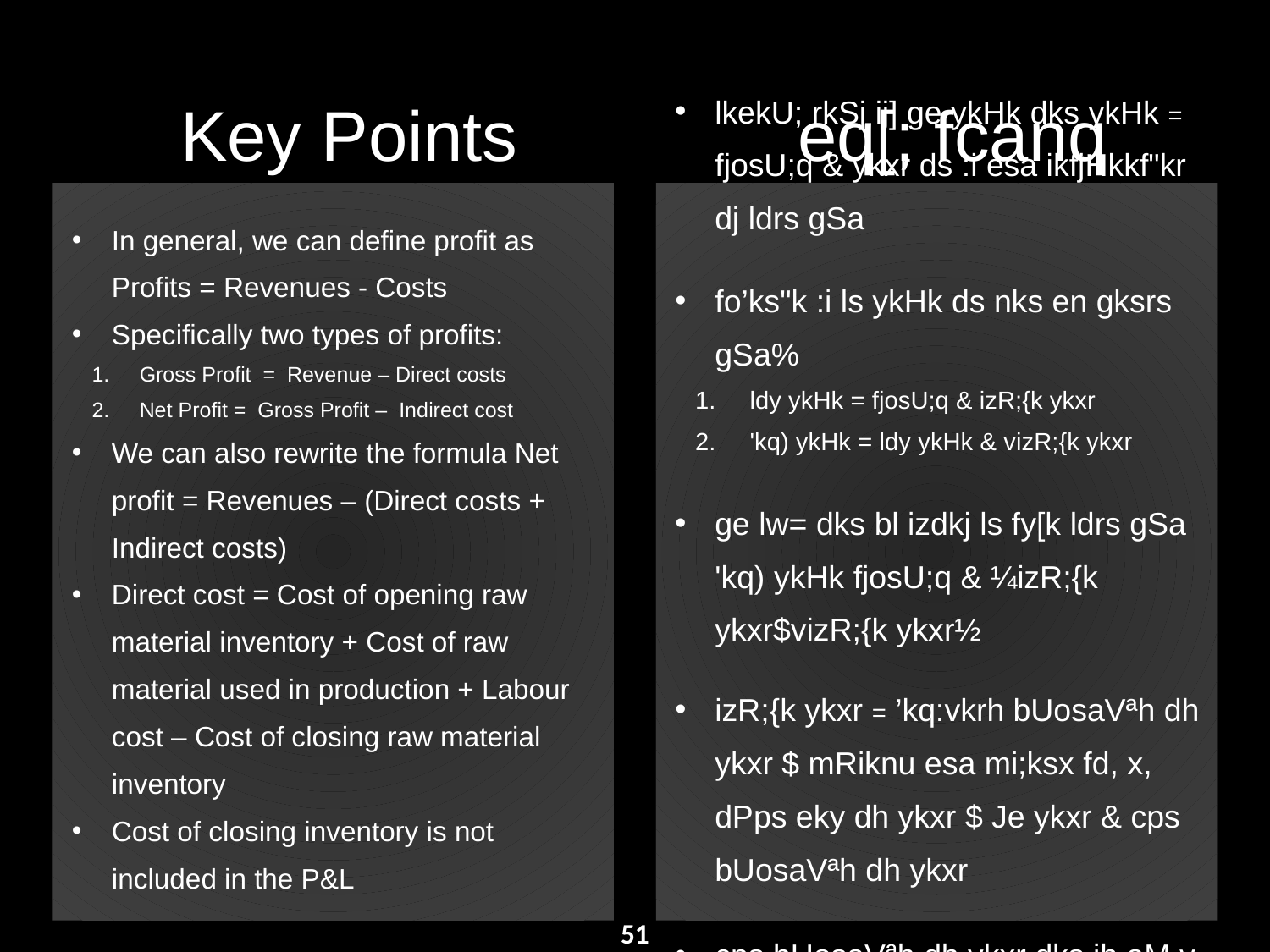

Key Points
eq[; fcanq
In general, we can define profit as Profits = Revenues - Costs
Specifically two types of profits:
Gross Profit  =  Revenue – Direct costs
Net Profit =  Gross Profit –  Indirect cost
We can also rewrite the formula Net profit = Revenues – (Direct costs + Indirect costs)
Direct cost = Cost of opening raw material inventory + Cost of raw material used in production + Labour cost – Cost of closing raw material inventory
Cost of closing inventory is not included in the P&L
lkekU; rkSj ij] ge ykHk dks ykHk = fjosU;q & ykxr ds :i esa ikfjHkkf"kr dj ldrs gSa

fo’ks"k :i ls ykHk ds nks en gksrs gSa%
 ldy ykHk = fjosU;q & izR;{k ykxr
 'kq) ykHk = ldy ykHk & vizR;{k ykxr

ge lw= dks bl izdkj ls fy[k ldrs gSa 'kq) ykHk fjosU;q & ¼izR;{k ykxr$vizR;{k ykxr½

izR;{k ykxr = ’kq:vkrh bUosaVªh dh ykxr $ mRiknu esa mi;ksx fd, x, dPps eky dh ykxr $ Je ykxr & cps bUosaVªh dh ykxr

cps bUosaVªh dh ykxr dks ih,aM,y esa lfEefyr ugha fd;k tkrk gS
51